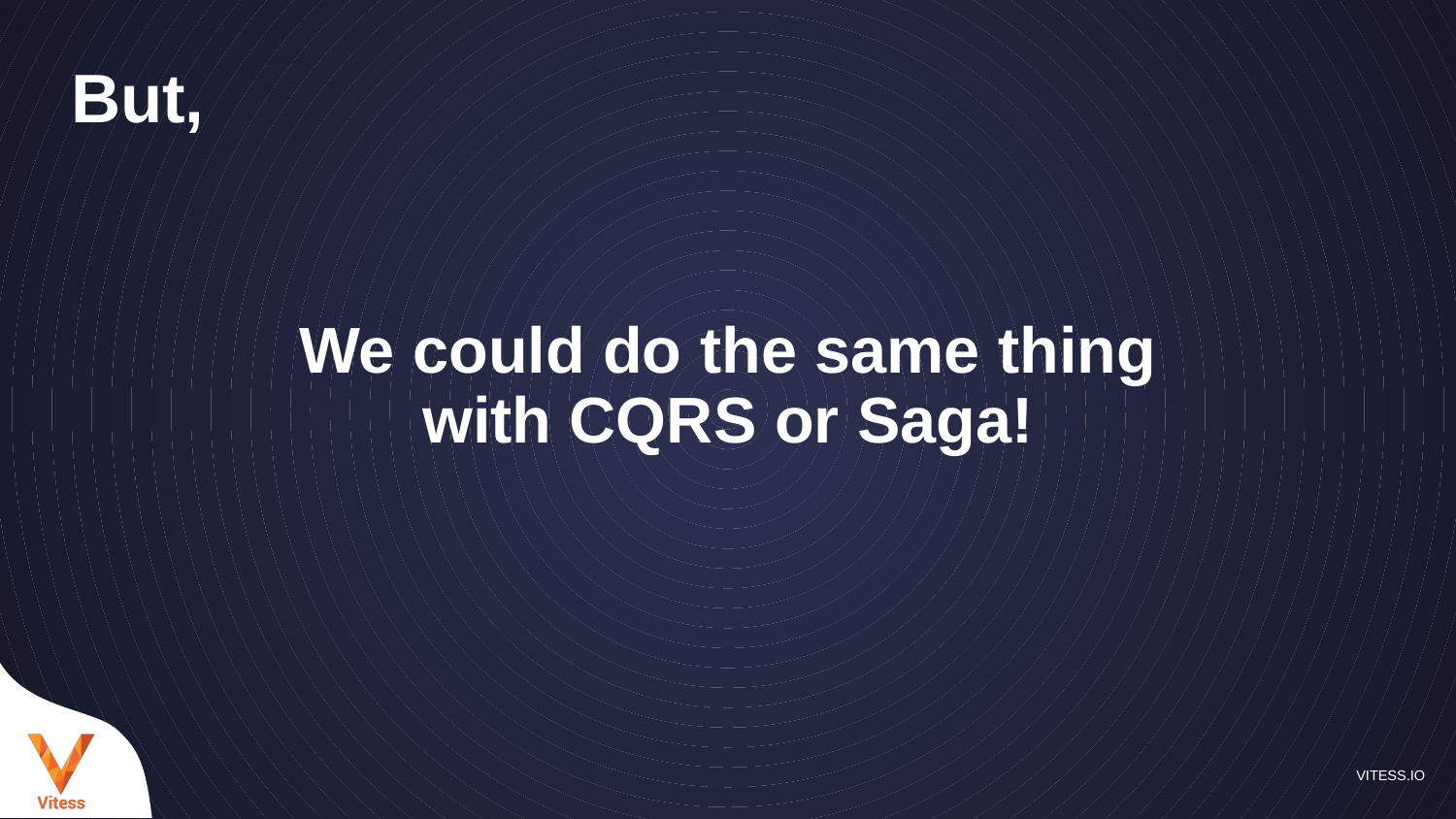

But,
We could do the same thing with CQRS or Saga!